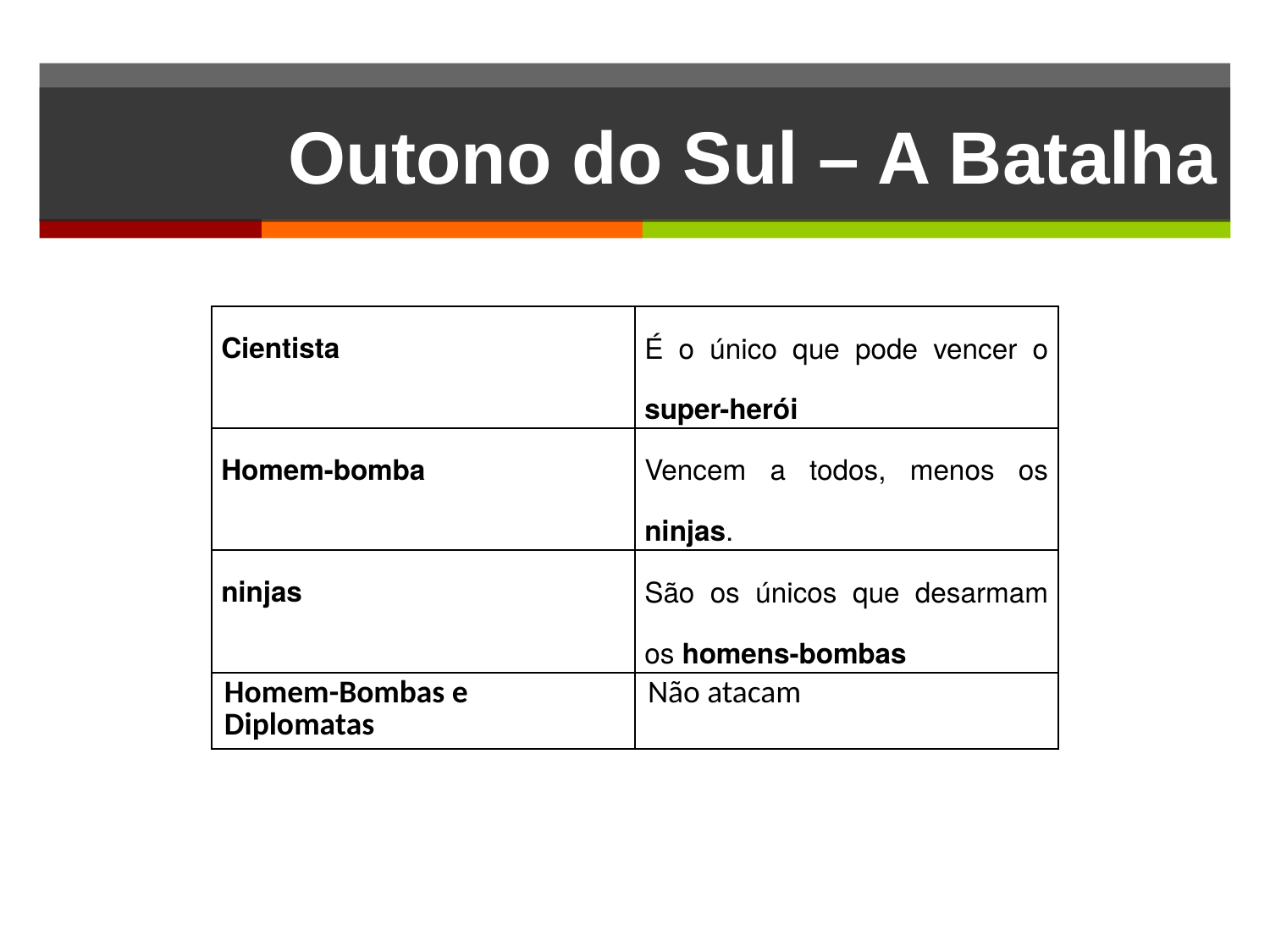

# Outono do Sul – A Batalha

| Cientista | É o único que pode vencer o super-herói |
| --- | --- |
| Homem-bomba | Vencem a todos, menos os ninjas. |
| ninjas | São os únicos que desarmam os homens-bombas |
| Homem-Bombas e Diplomatas | Não atacam |